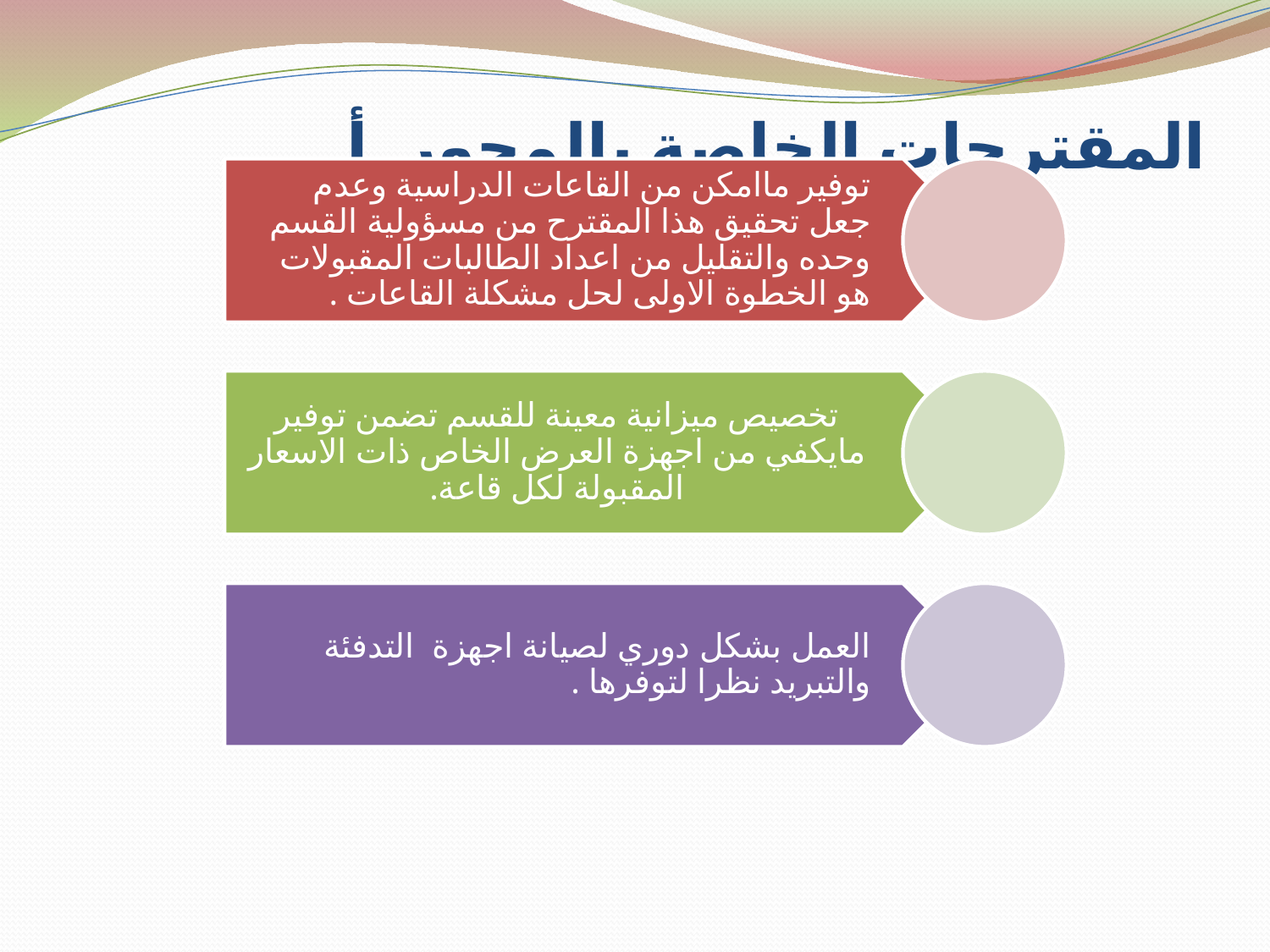

# المقترحات الخاصة بالمحور  أ
توفير ماامكن من القاعات الدراسية وعدم جعل تحقيق هذا المقترح من مسؤولية القسم وحده والتقليل من اعداد الطالبات المقبولات هو الخطوة الاولى لحل مشكلة القاعات .
تخصيص ميزانية معينة للقسم تضمن توفير مايكفي من اجهزة العرض الخاص ذات الاسعار المقبولة لكل قاعة.
العمل بشكل دوري لصيانة اجهزة  التدفئة والتبريد نظرا لتوفرها .